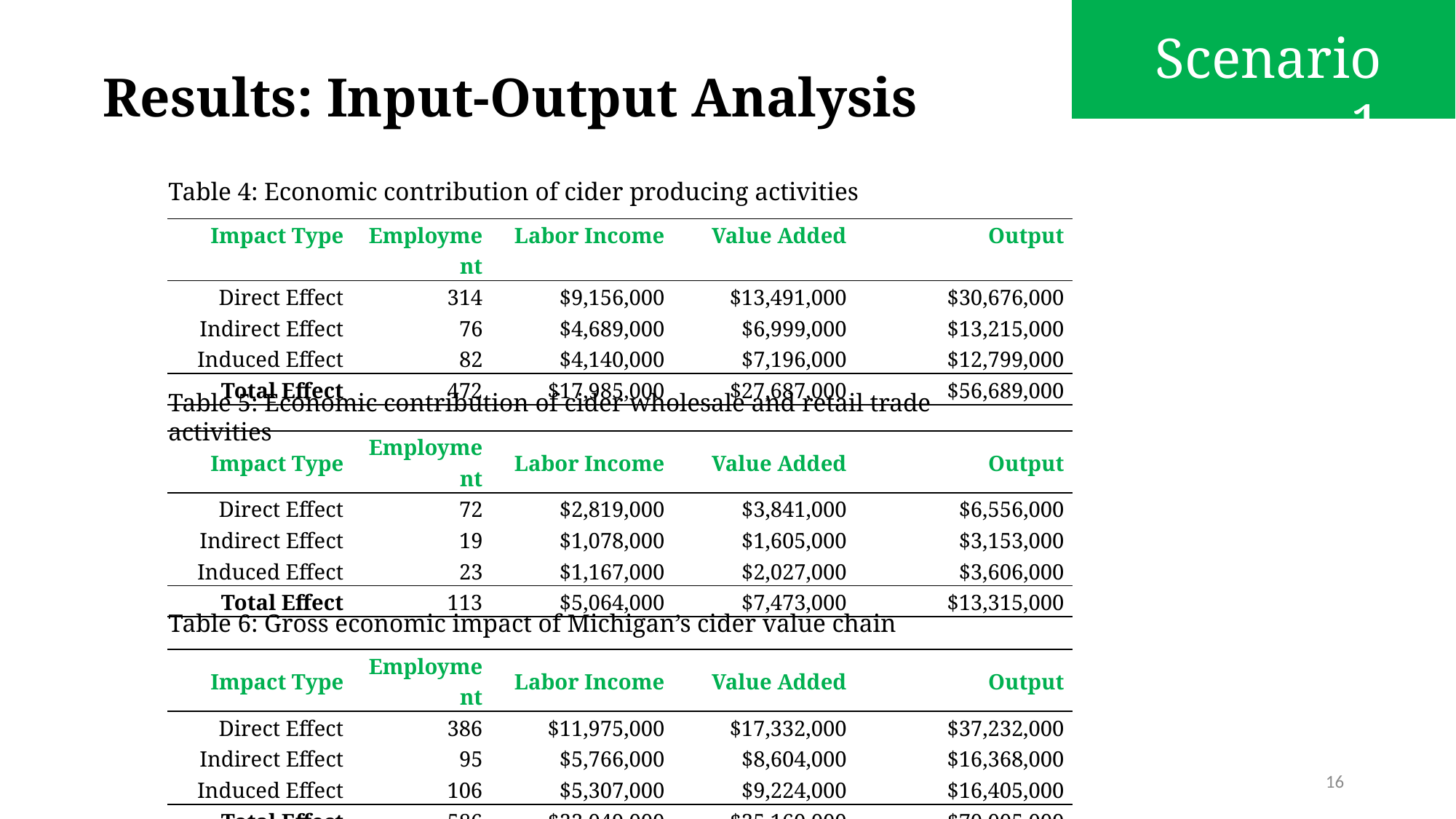

Scenario 1
# Results: Input-Output Analysis
Table 4: Economic contribution of cider producing activities
| Impact Type | Employment | Labor Income | Value Added | Output |
| --- | --- | --- | --- | --- |
| Direct Effect | 314 | $9,156,000 | $13,491,000 | $30,676,000 |
| Indirect Effect | 76 | $4,689,000 | $6,999,000 | $13,215,000 |
| Induced Effect | 82 | $4,140,000 | $7,196,000 | $12,799,000 |
| Total Effect | 472 | $17,985,000 | $27,687,000 | $56,689,000 |
Table 5: Economic contribution of cider wholesale and retail trade activities
| Impact Type | Employment | Labor Income | Value Added | Output |
| --- | --- | --- | --- | --- |
| Direct Effect | 72 | $2,819,000 | $3,841,000 | $6,556,000 |
| Indirect Effect | 19 | $1,078,000 | $1,605,000 | $3,153,000 |
| Induced Effect | 23 | $1,167,000 | $2,027,000 | $3,606,000 |
| Total Effect | 113 | $5,064,000 | $7,473,000 | $13,315,000 |
Table 6: Gross economic impact of Michigan’s cider value chain
| Impact Type | Employment | Labor Income | Value Added | Output |
| --- | --- | --- | --- | --- |
| Direct Effect | 386 | $11,975,000 | $17,332,000 | $37,232,000 |
| Indirect Effect | 95 | $5,766,000 | $8,604,000 | $16,368,000 |
| Induced Effect | 106 | $5,307,000 | $9,224,000 | $16,405,000 |
| Total Effect | 586 | $23,049,000 | $35,160,000 | $70,005,000 |
16